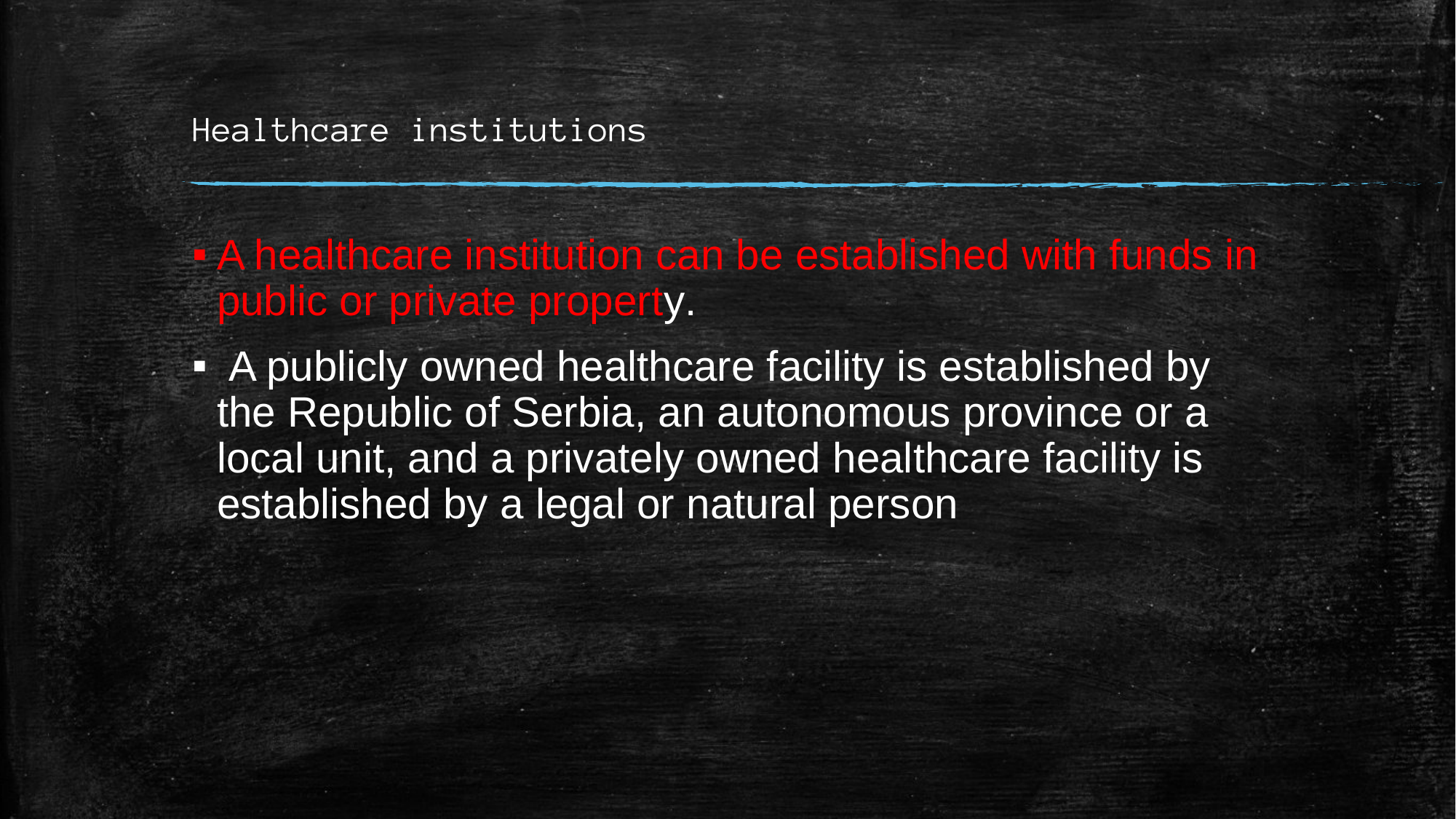

# Healthcare institutions
A healthcare institution can be established with funds in public or private property.
 A publicly owned healthcare facility is established by the Republic of Serbia, an autonomous province or a local unit, and a privately owned healthcare facility is established by a legal or natural person